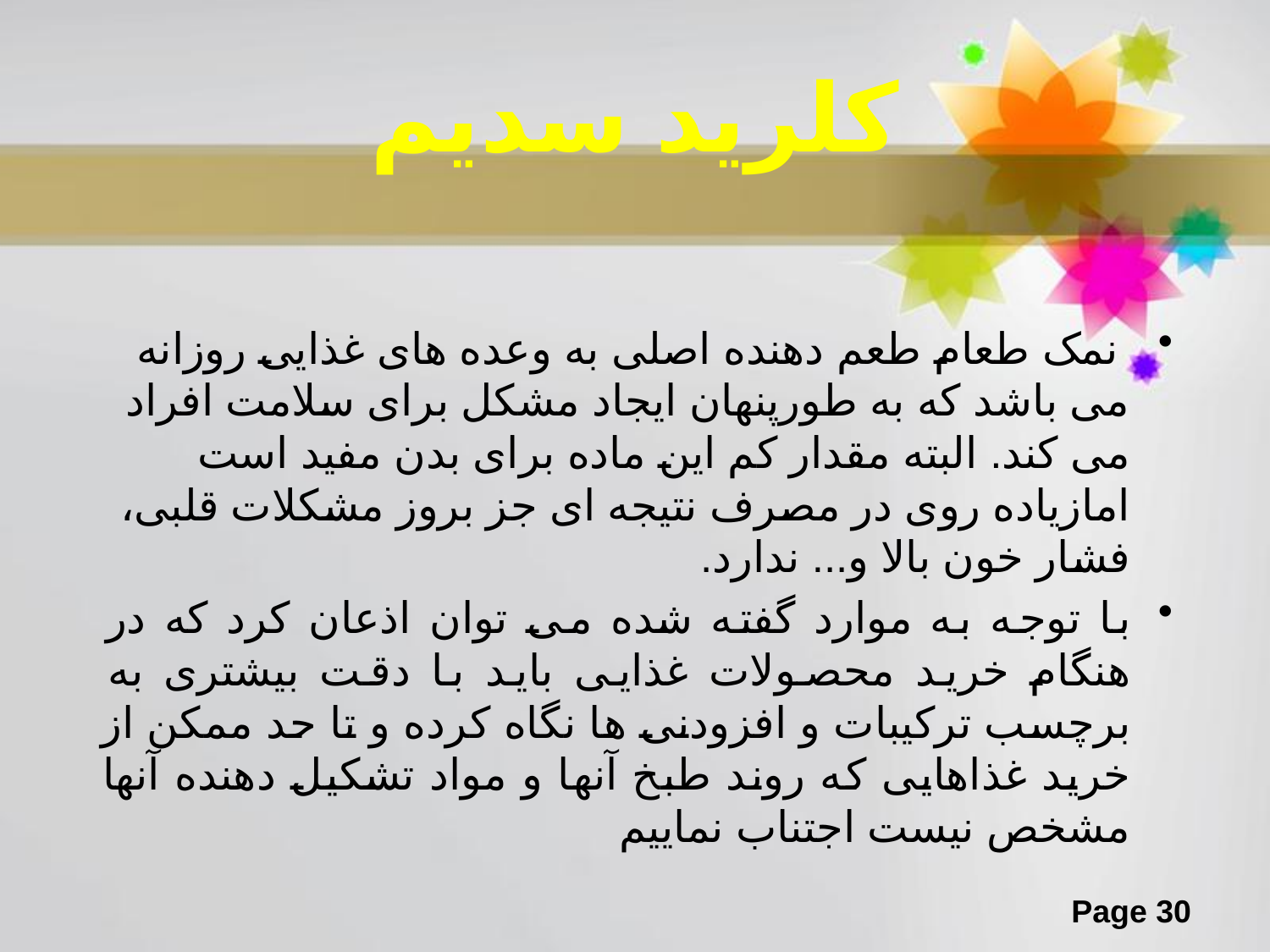

# کلرید سدیم

 نمک طعام طعم دهنده اصلی به وعده های غذایی روزانه می باشد که به طورپنهان ایجاد مشکل برای سلامت افراد می کند. البته مقدار کم این ماده برای بدن مفید است امازیاده روی در مصرف نتیجه ای جز بروز مشکلات قلبی، فشار خون بالا و... ندارد.
با توجه به موارد گفته شده می توان اذعان کرد که در هنگام خرید محصولات غذایی باید با دقت بیشتری به برچسب ترکیبات و افزودنی ها نگاه کرده و تا حد ممکن از خرید غذاهایی که روند طبخ آنها و مواد تشکیل دهنده آنها مشخص نیست اجتناب نماییم